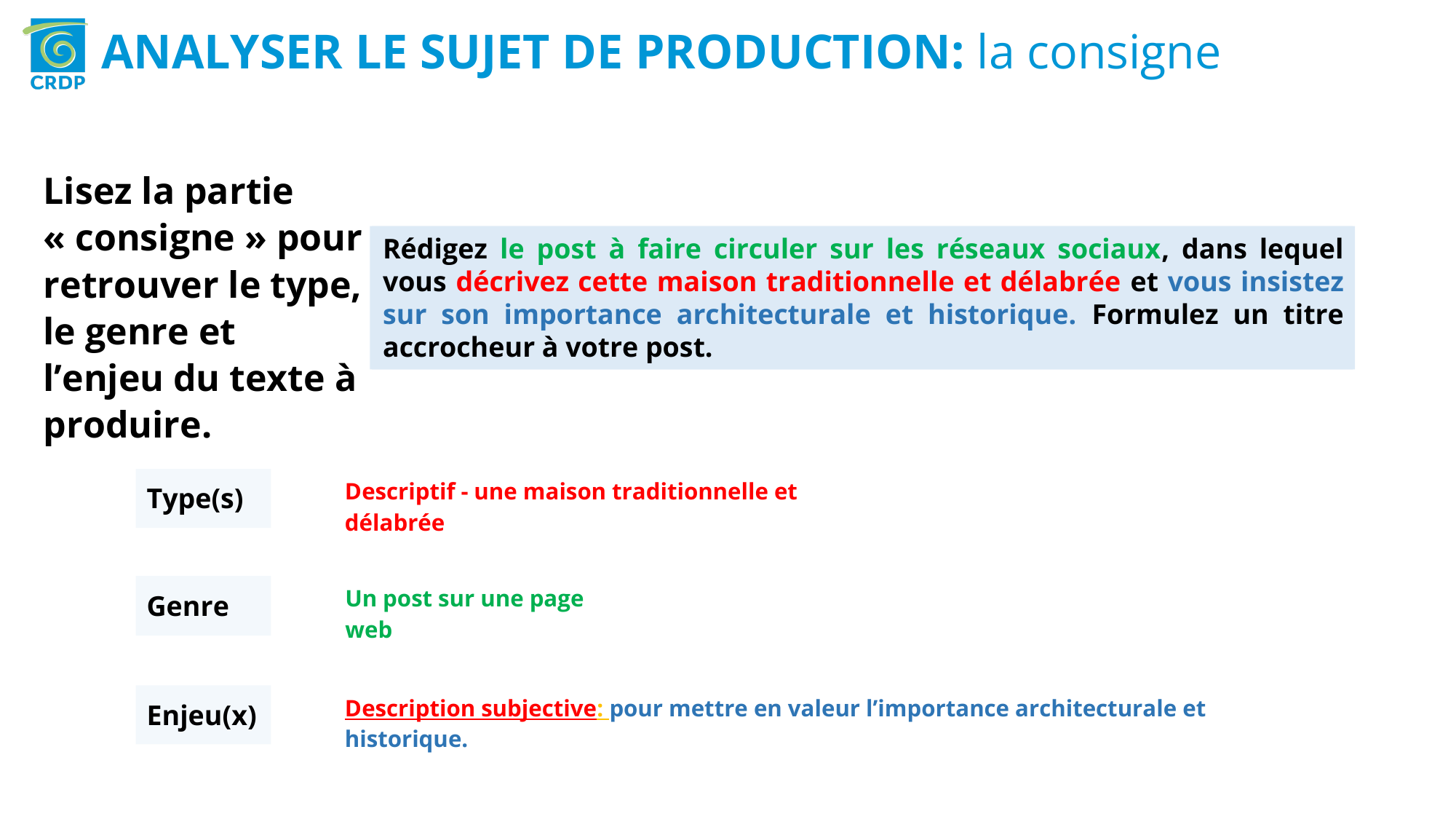

ANALYSER LE SUJET DE PRODUCTION: la consigne
Lisez la partie « consigne » pour retrouver le type, le genre et l’enjeu du texte à produire.
Rédigez le post à faire circuler sur les réseaux sociaux, dans lequel vous décrivez cette maison traditionnelle et délabrée et vous insistez sur son importance architecturale et historique. Formulez un titre accrocheur à votre post.
Rédigez le post à faire circuler sur les réseaux sociaux, dans lequel vous décrivez cette maison traditionnelle et délabrée et vous insistez sur son importance architecturale et historique. Formulez un titre accrocheur à votre post.
| Type(s) |
| --- |
| Descriptif - une maison traditionnelle et délabrée |
| --- |
| Genre |
| --- |
| Un post sur une page web |
| --- |
| Enjeu(x) |
| --- |
| Description subjective: pour mettre en valeur l’importance architecturale et historique. |
| --- |